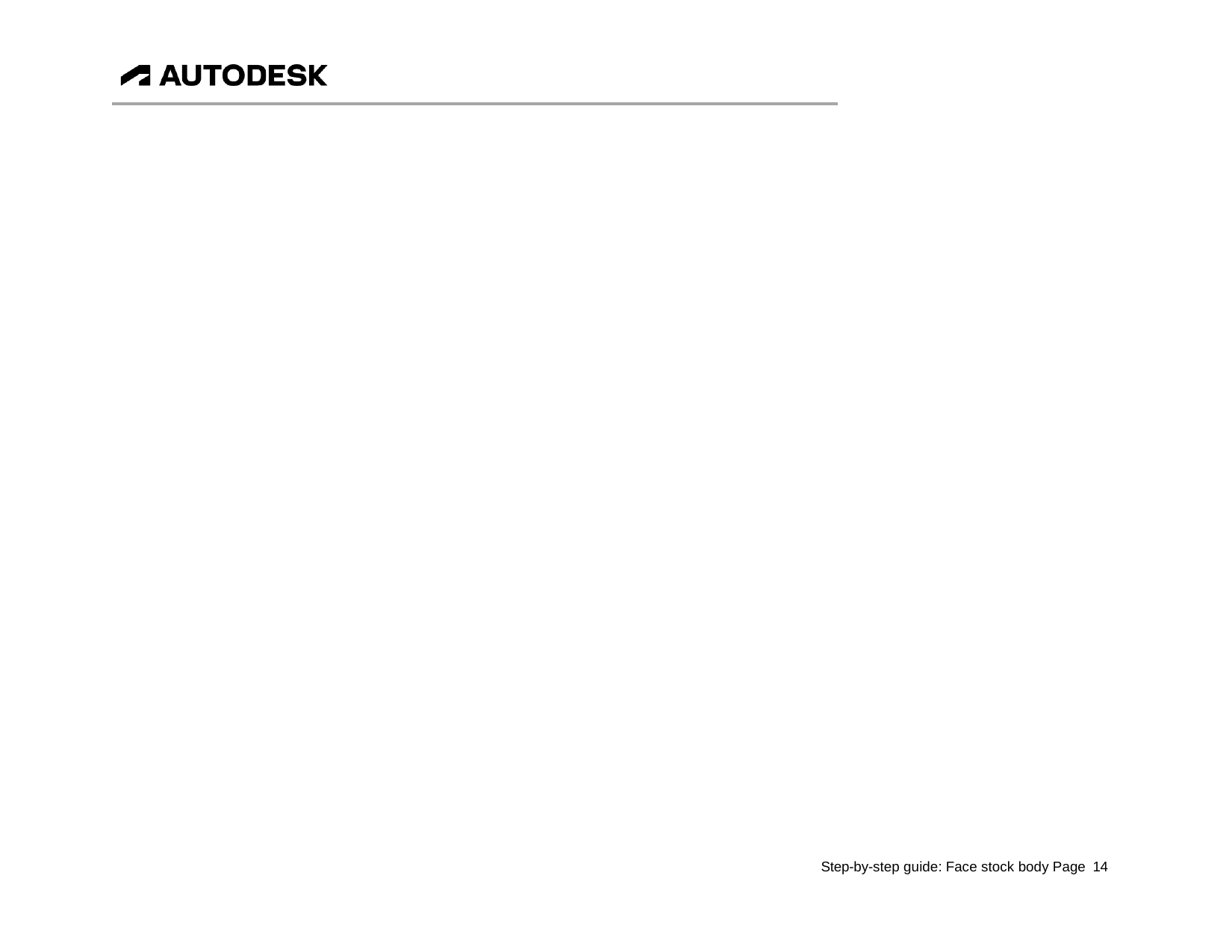

Step-by-step guide: Face stock body Page 14